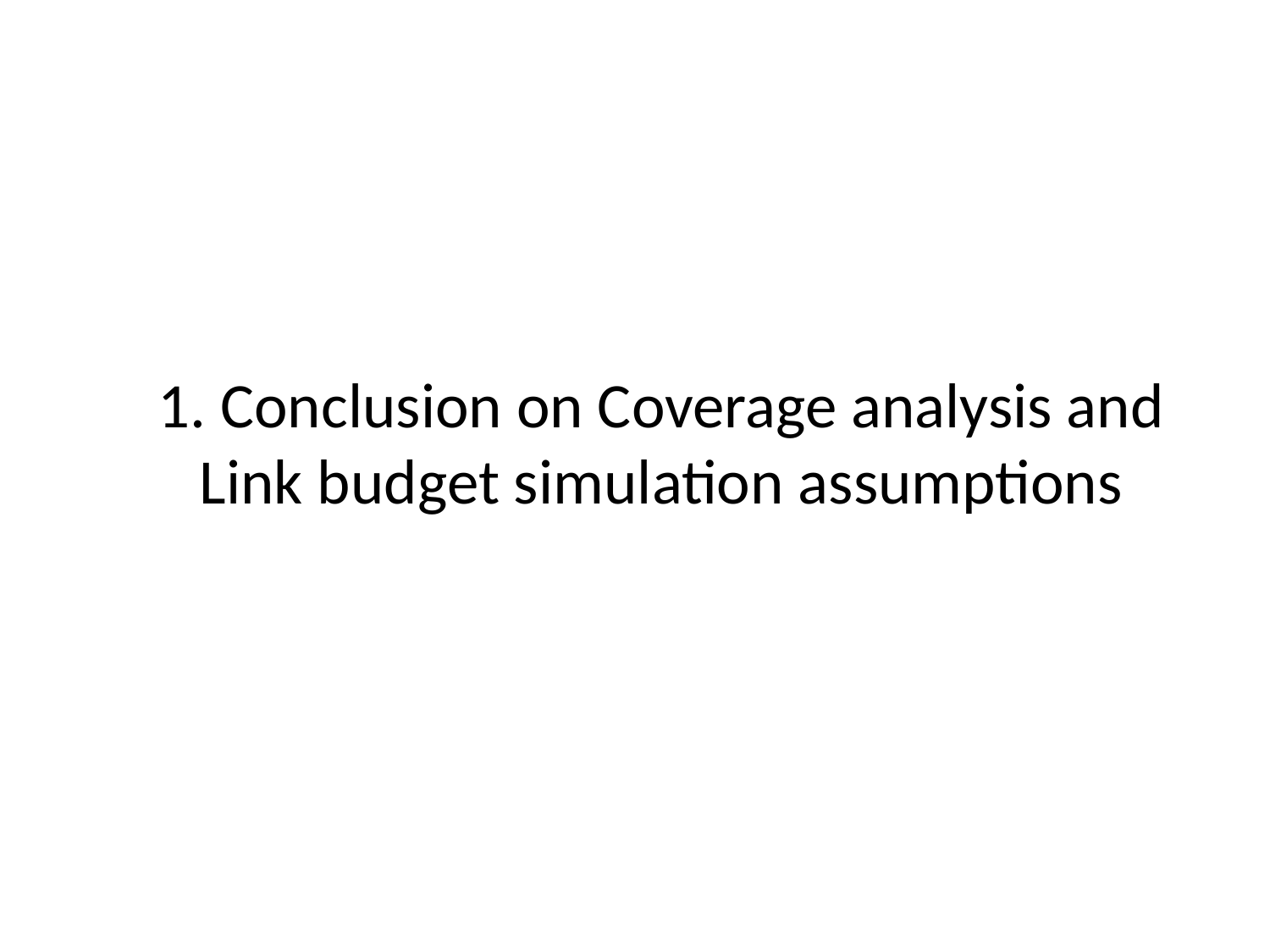

# 1. Conclusion on Coverage analysis and Link budget simulation assumptions